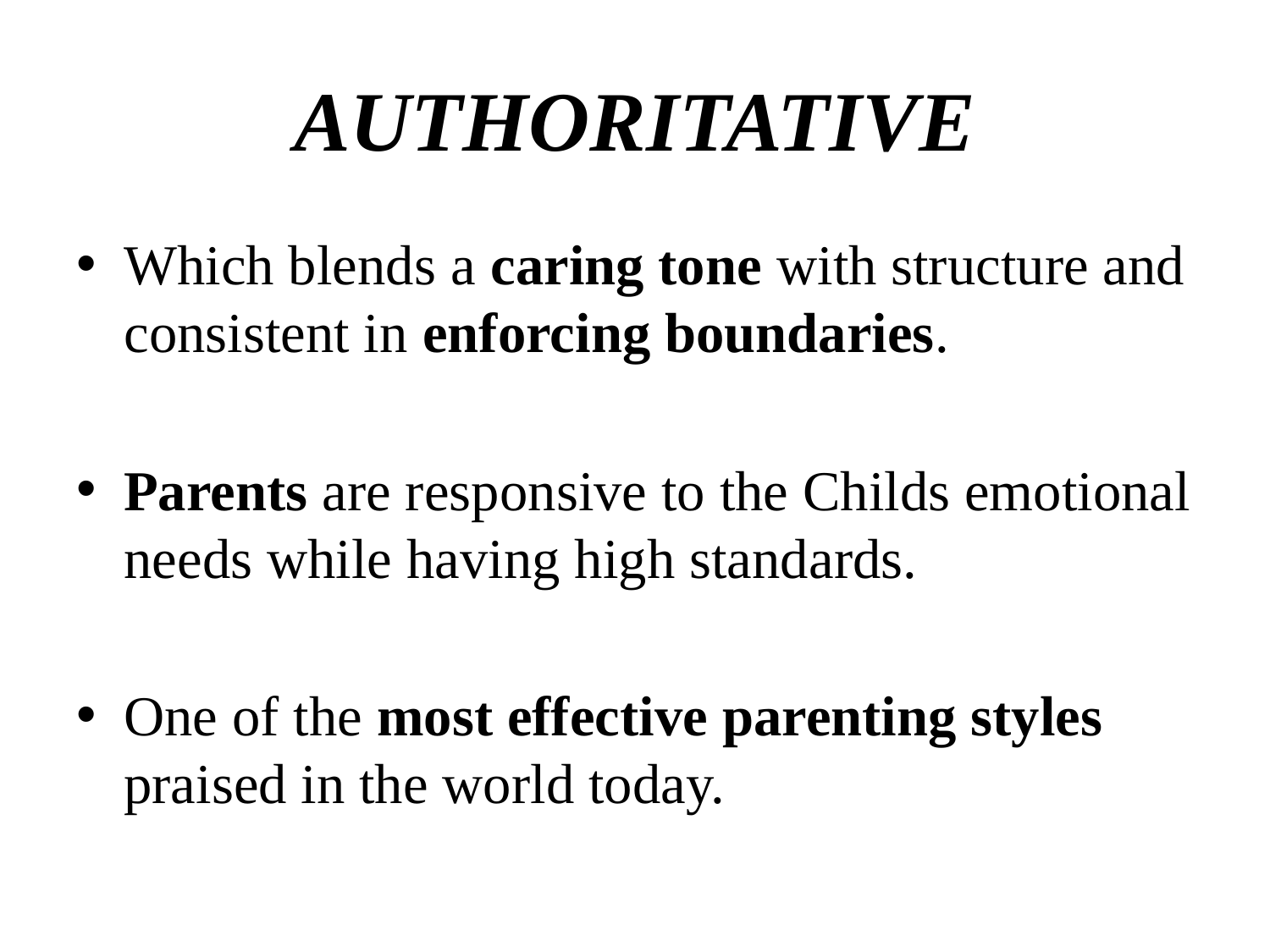

# AUTHORITATIVE
Which blends a caring tone with structure and consistent in enforcing boundaries.

Parents are responsive to the Childs emotional needs while having high standards.

One of the most effective parenting styles praised in the world today.